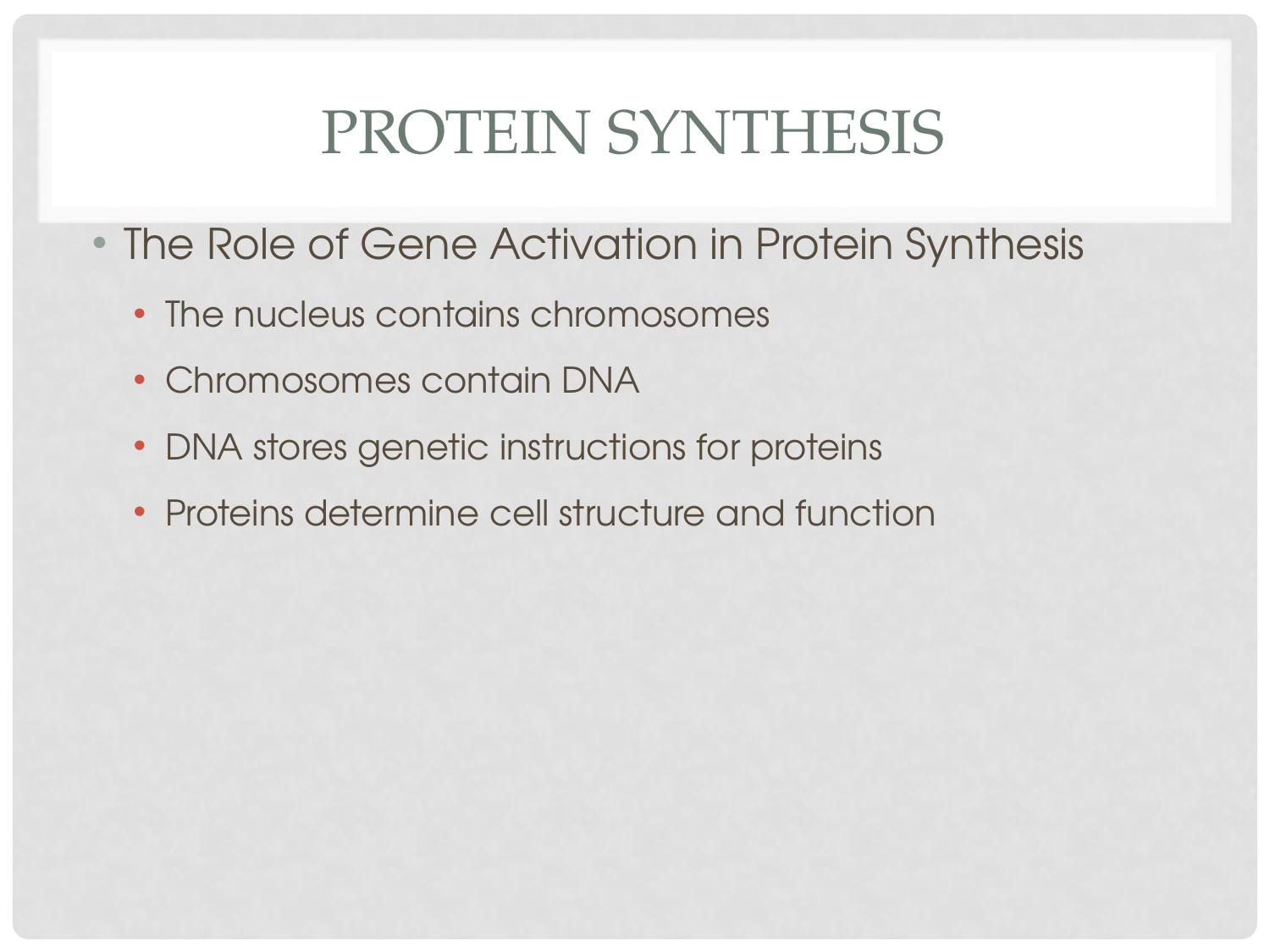

# Protein Synthesis
The Role of Gene Activation in Protein Synthesis
The nucleus contains chromosomes
Chromosomes contain DNA
DNA stores genetic instructions for proteins
Proteins determine cell structure and function